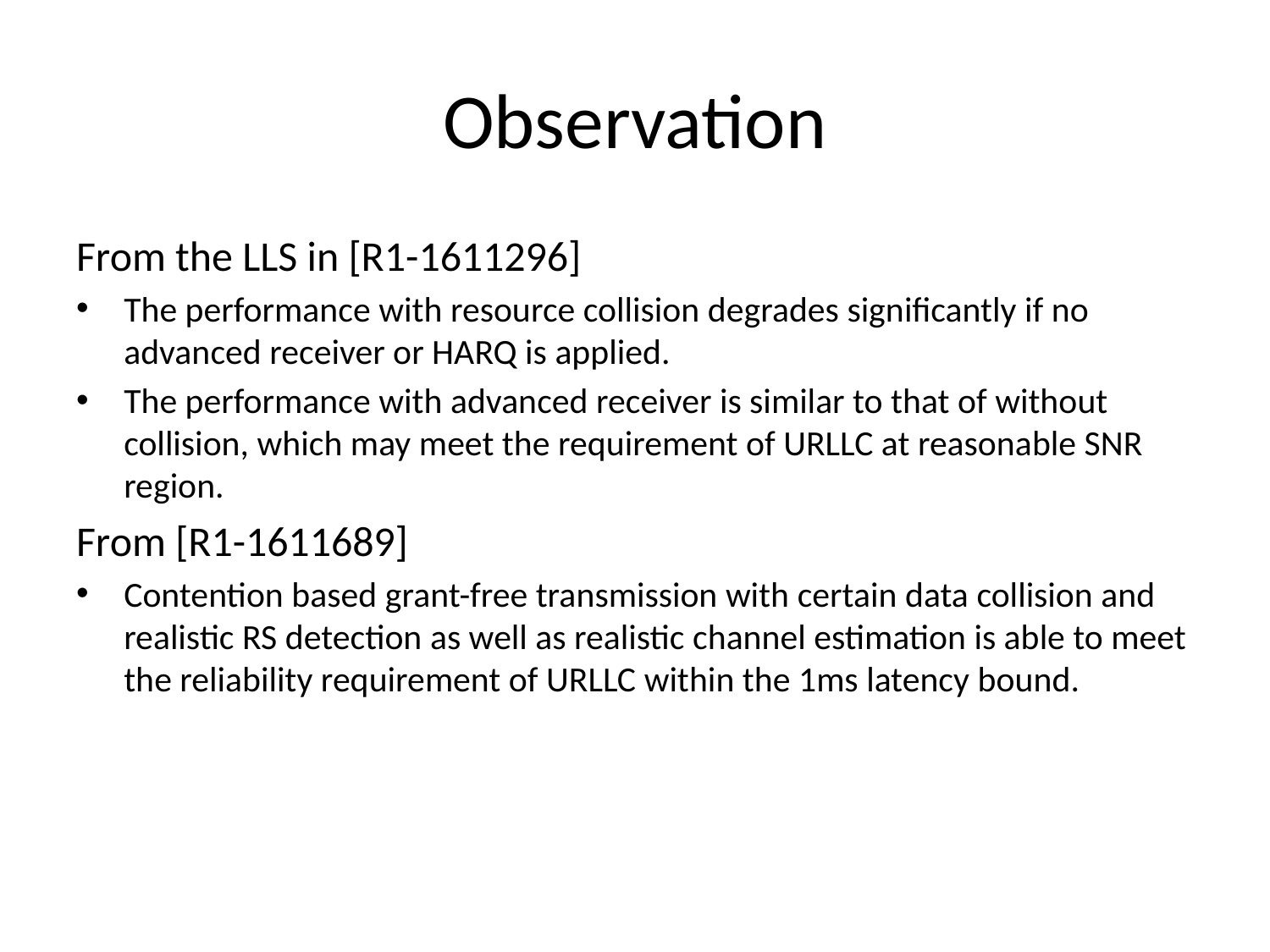

# Observation
From the LLS in [R1-1611296]
The performance with resource collision degrades significantly if no advanced receiver or HARQ is applied.
The performance with advanced receiver is similar to that of without collision, which may meet the requirement of URLLC at reasonable SNR region.
From [R1-1611689]
Contention based grant-free transmission with certain data collision and realistic RS detection as well as realistic channel estimation is able to meet the reliability requirement of URLLC within the 1ms latency bound.